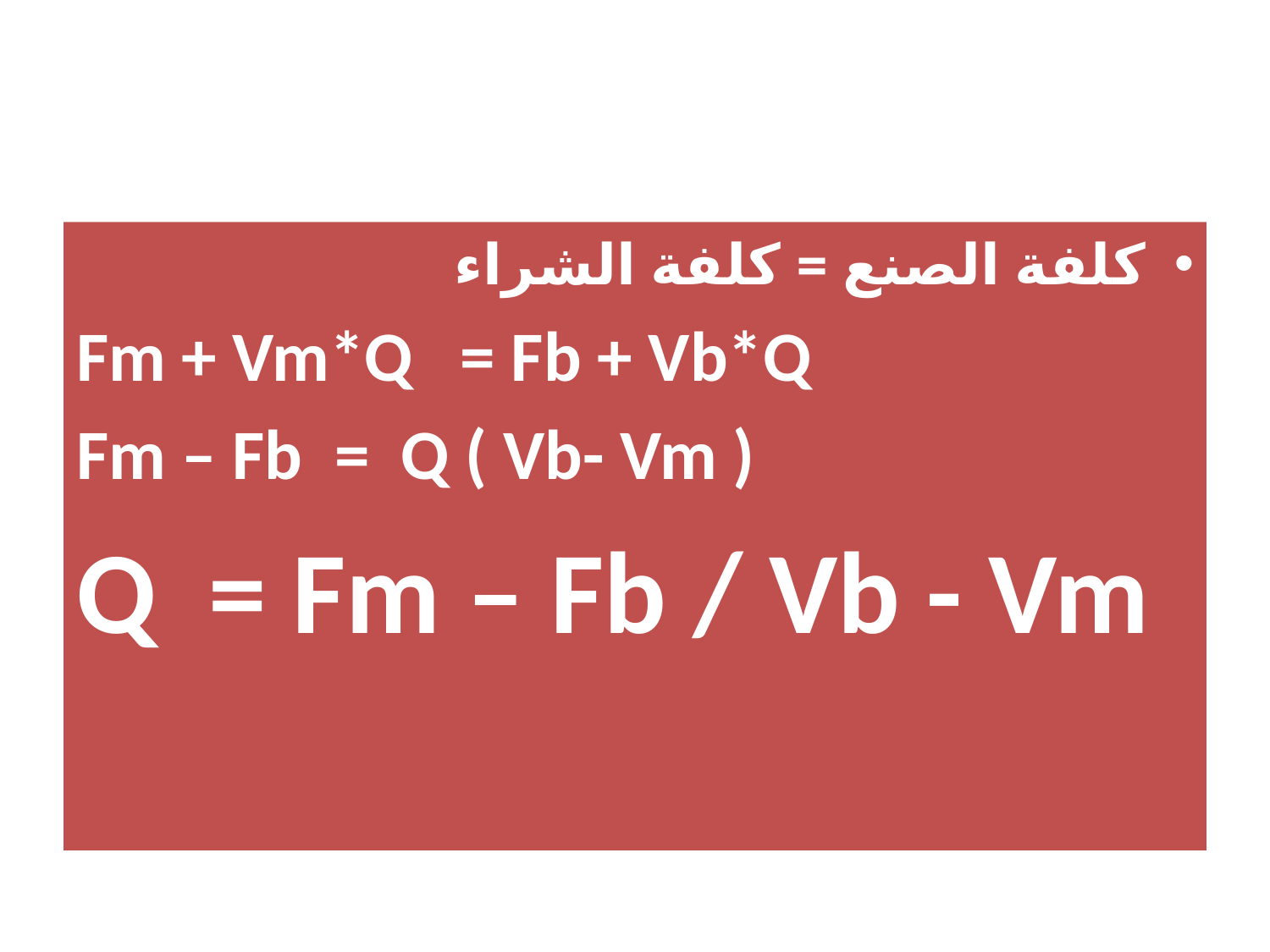

#
كلفة الصنع = كلفة الشراء
Fm + Vm*Q   = Fb + Vb*Q
Fm – Fb  =  Q ( Vb- Vm )
 Q  = Fm – Fb / Vb - Vm